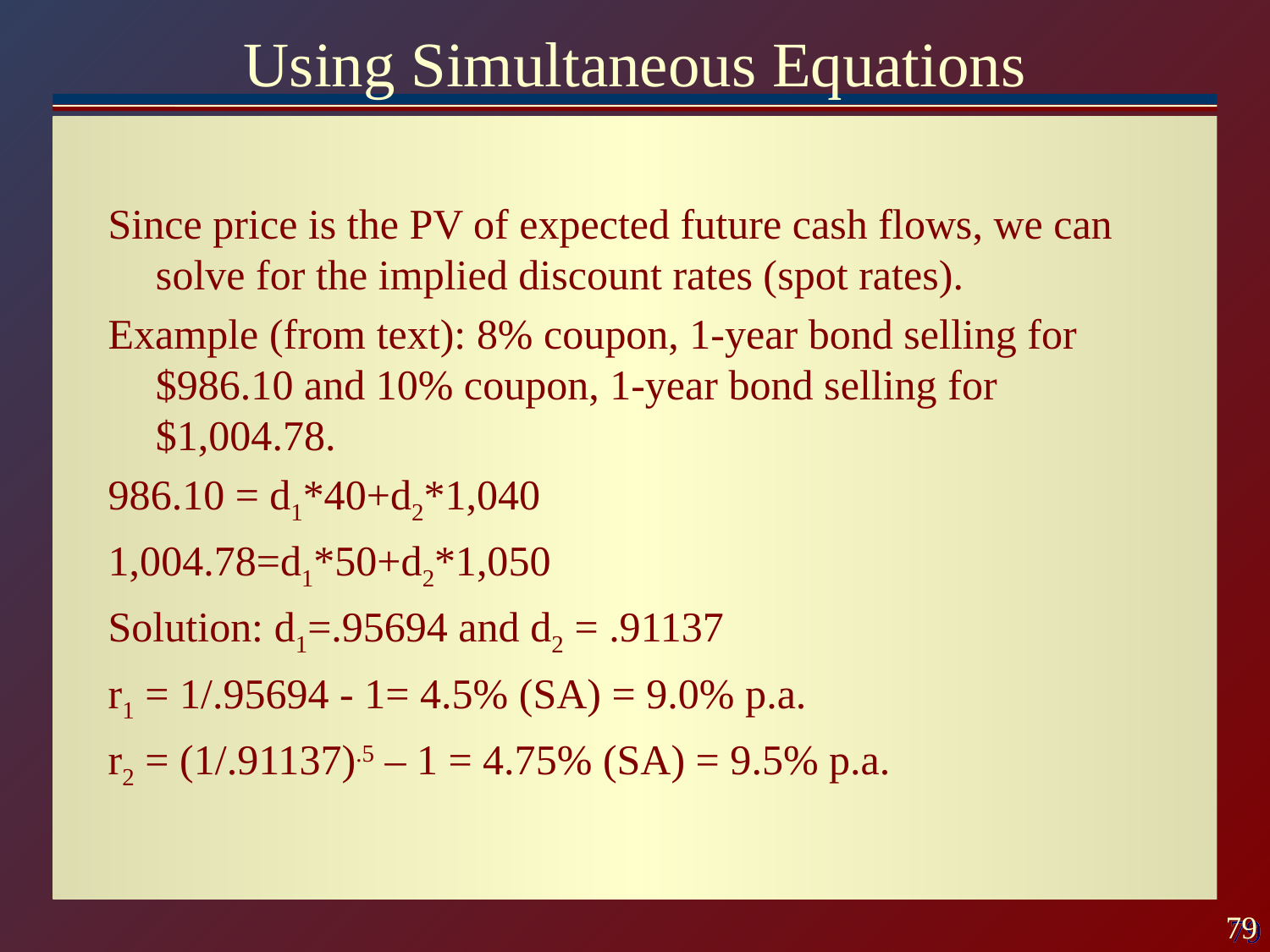

# Using Simultaneous Equations
Since price is the PV of expected future cash flows, we can solve for the implied discount rates (spot rates).
Example (from text): 8% coupon, 1-year bond selling for $986.10 and 10% coupon, 1-year bond selling for $1,004.78.
986.10 = d1*40+d2*1,040
1,004.78=d1*50+d2*1,050
Solution: d1=.95694 and d2 = .91137
r1 = 1/.95694 - 1= 4.5% (SA) = 9.0% p.a.
r2 = (1/.91137).5 – 1 = 4.75% (SA) = 9.5% p.a.